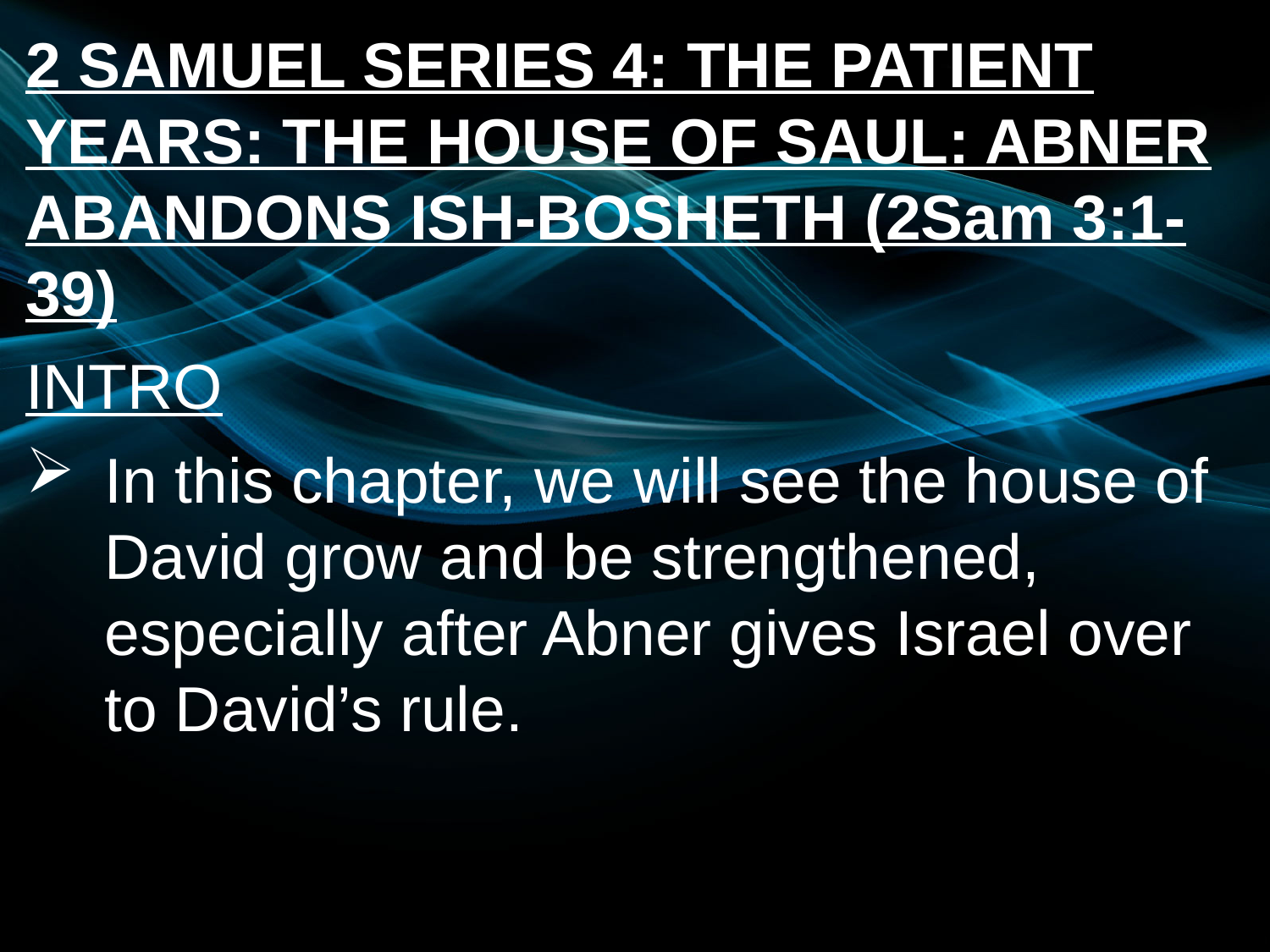

2 SAMUEL SERIES 4: THE PATIENT YEARS: THE HOUSE OF SAUL: ABNER ABANDONS ISH-BOSHETH (2Sam 3:1-39)
INTRO
In this chapter, we will see the house of David grow and be strengthened, especially after Abner gives Israel over to David’s rule.